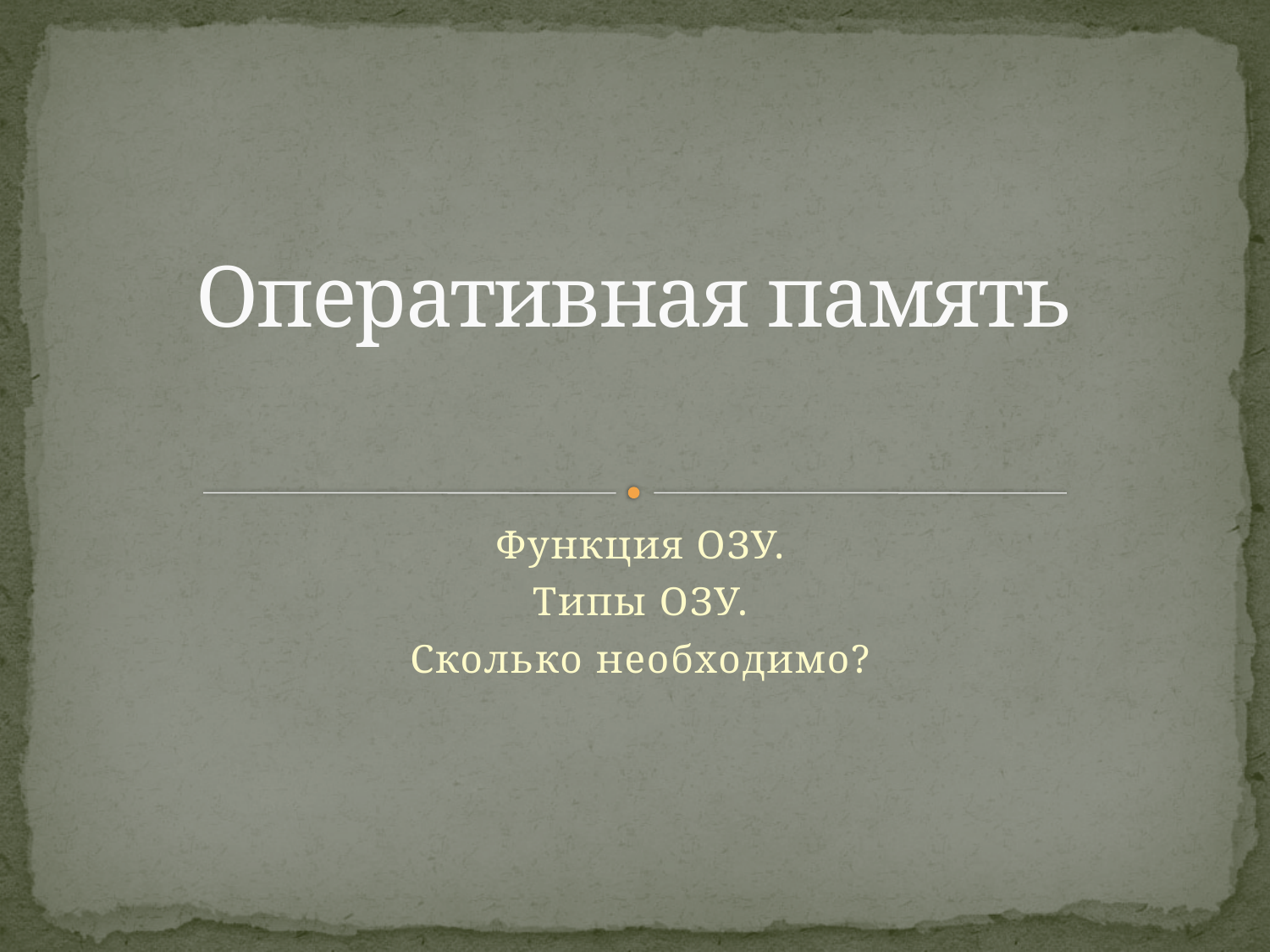

# Оперативная память
Функция ОЗУ.
Типы ОЗУ.
Сколько необходимо?